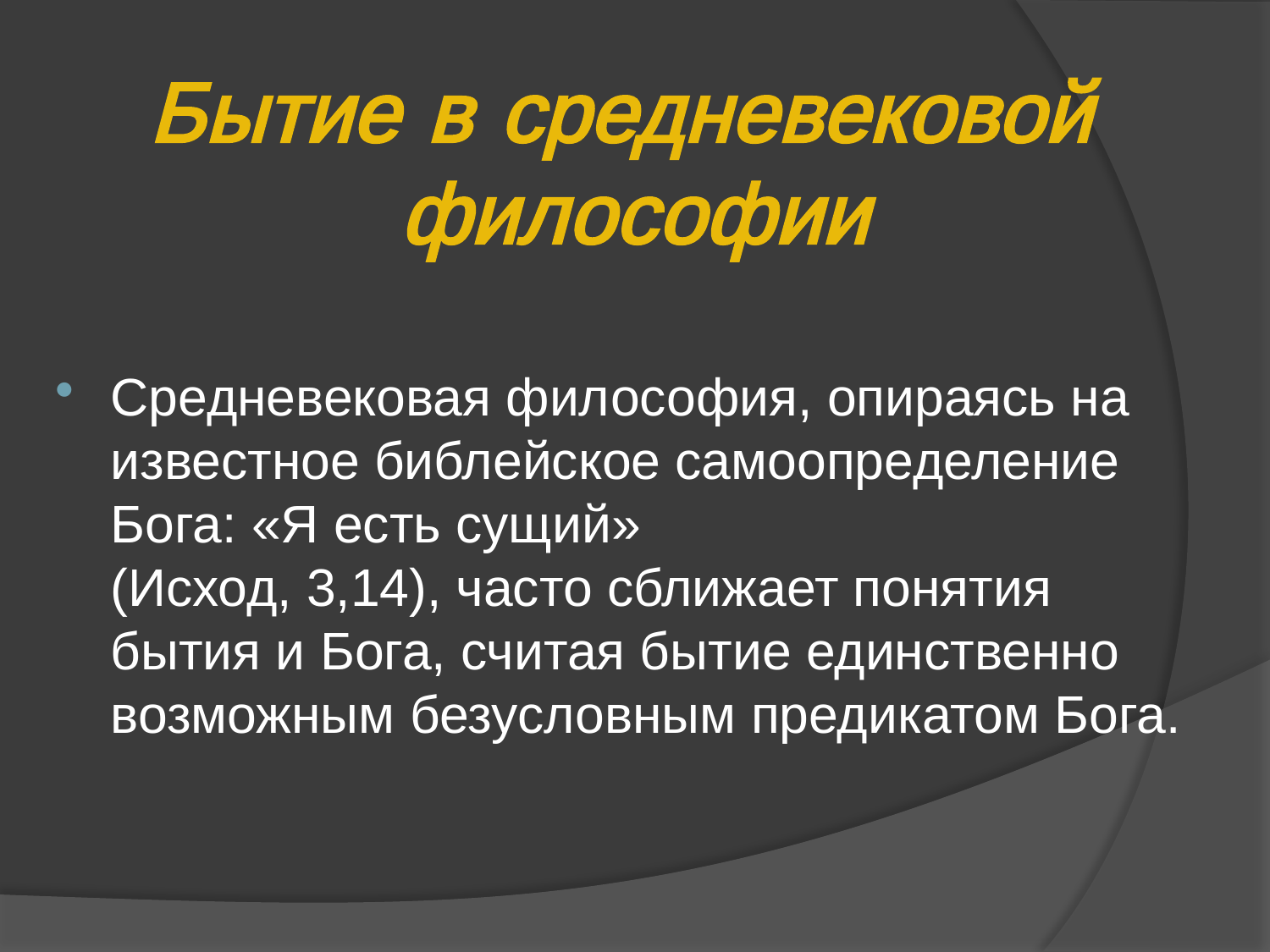

# Бытие в средневековой  философии
Средневековая философия, опираясь на 
известное библейское самоопределение 
Бога: «Я есть сущий» (Исход, 3,14), часто сближает понятия 
бытия и Бога, считая бытие единственно 
возможным безусловным предикатом Бога.